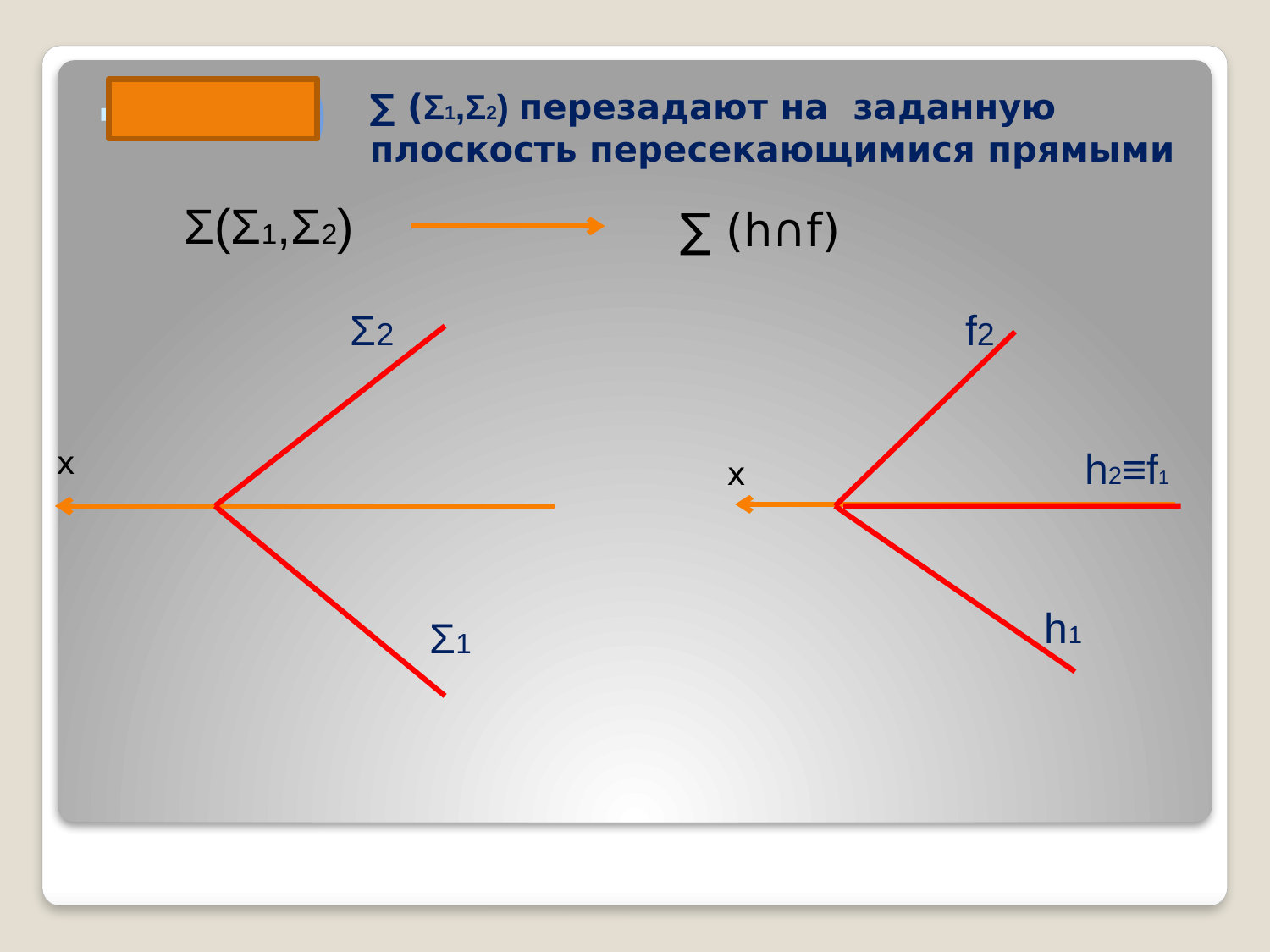

# ∑ (Σ1,Σ2) перезадают на  заданную плоскость пересекающимися прямыми

Σ(Σ1,Σ2)
∑ (h∩f)
Σ2
f2
х
h2≡f1
х
h1
Σ1
http://www.ppt.prtxt.ru